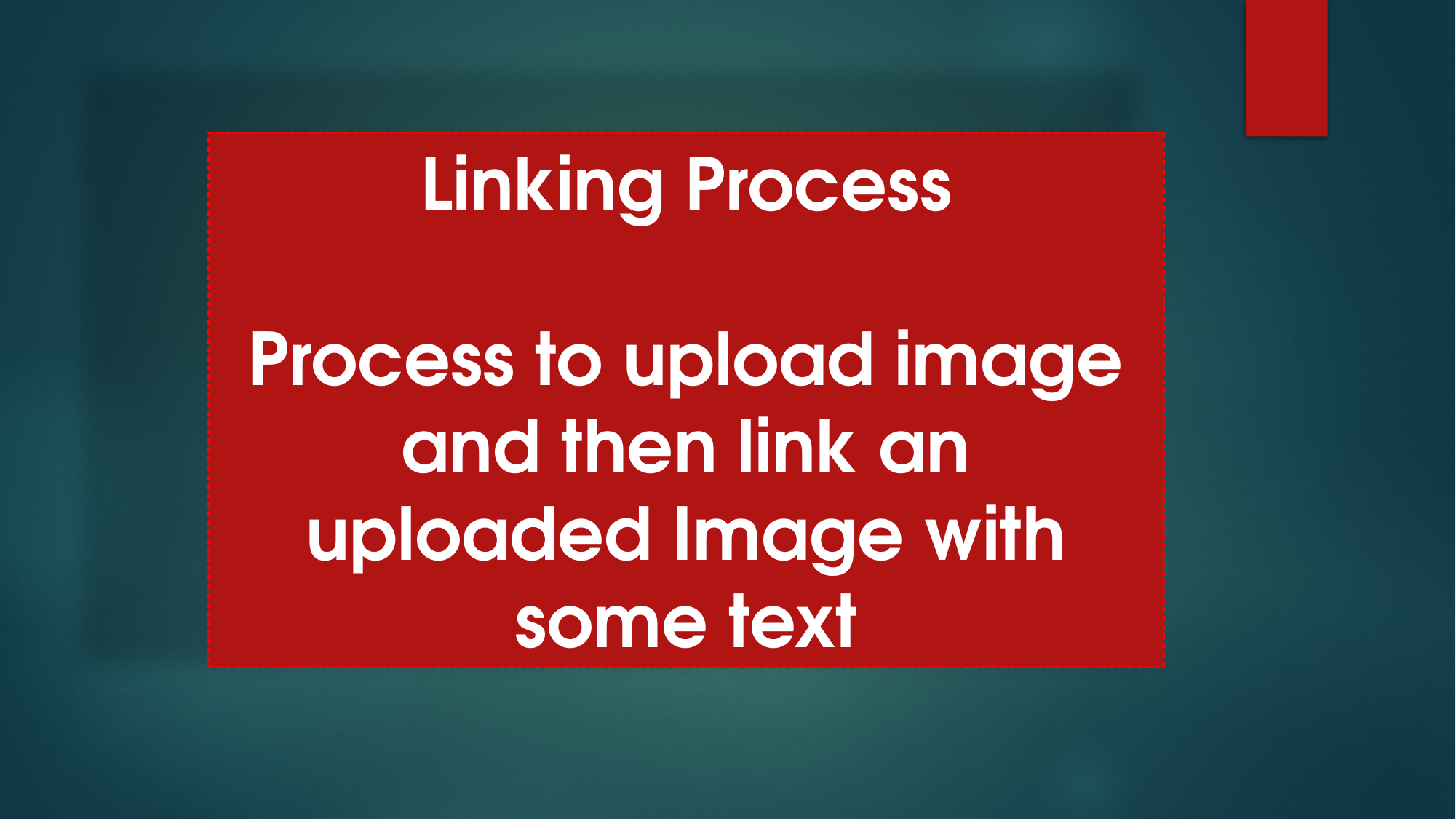

Linking Process

Process to upload image and then link an uploaded Image with some text